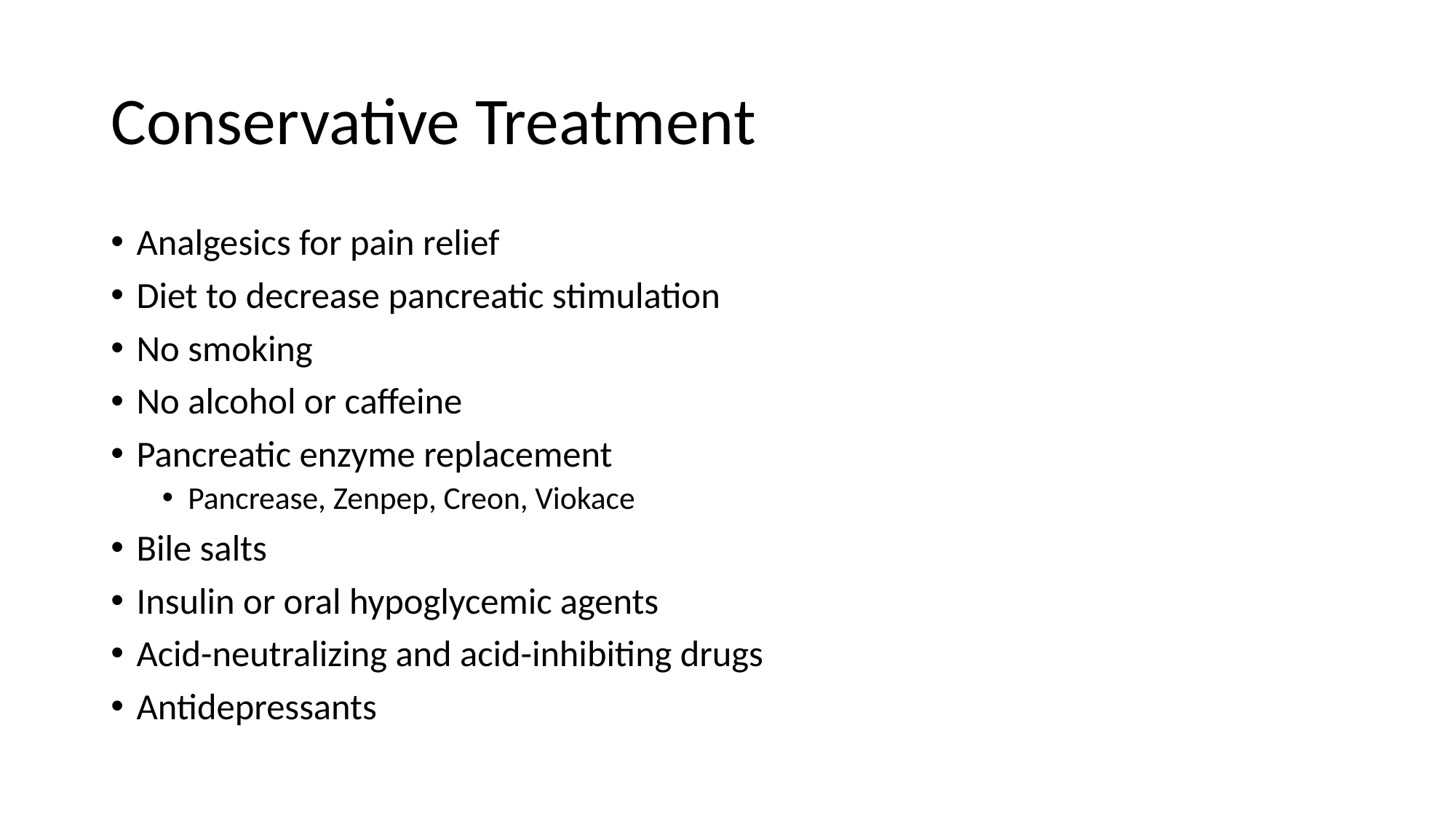

# Conservative Treatment
Analgesics for pain relief
Diet to decrease pancreatic stimulation
No smoking
No alcohol or caffeine
Pancreatic enzyme replacement
Pancrease, Zenpep, Creon, Viokace
Bile salts
Insulin or oral hypoglycemic agents
Acid-neutralizing and acid-inhibiting drugs
Antidepressants